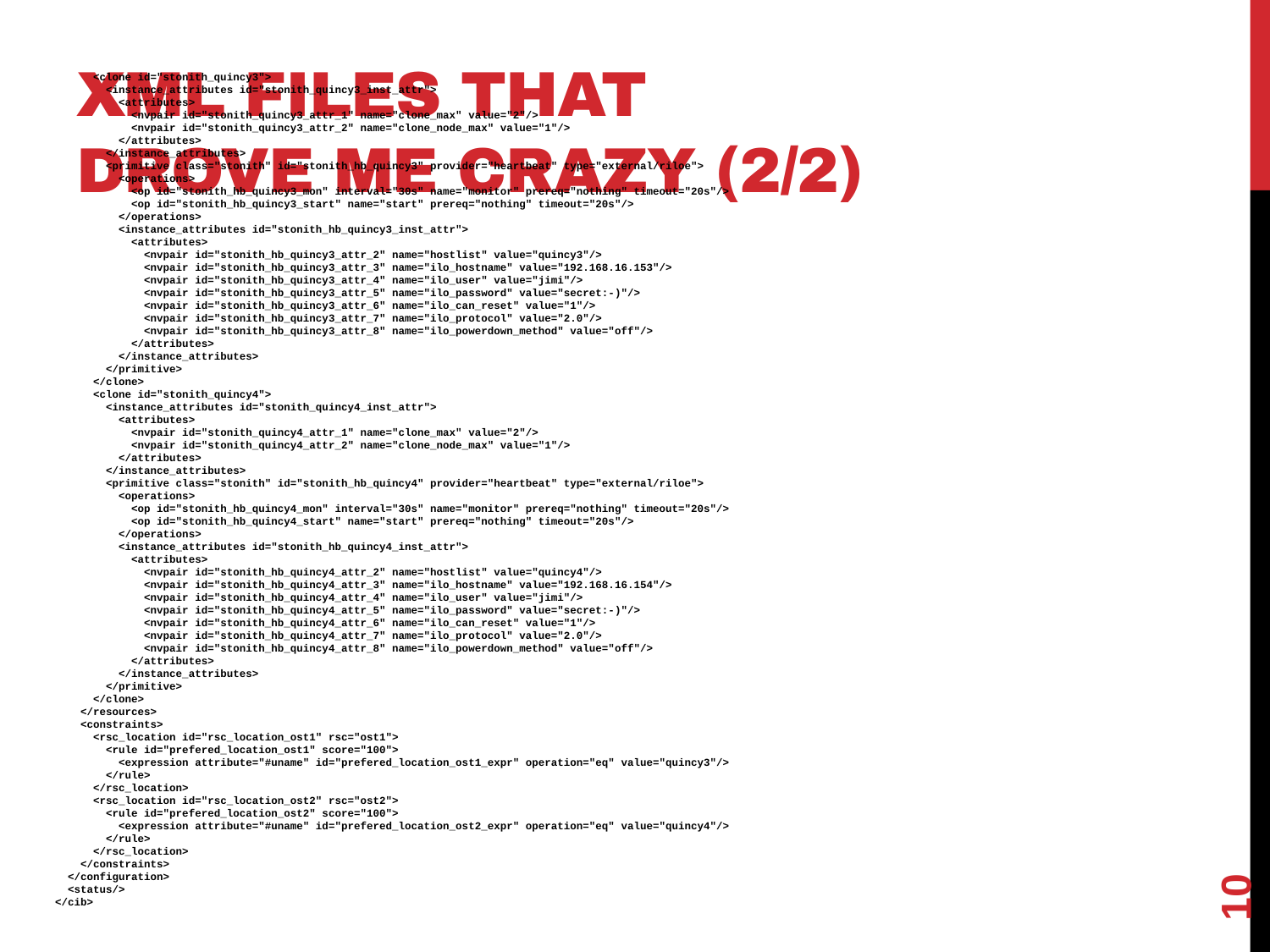

# XML files that drove me crazy (2/2)
      <clone id="stonith_quincy3">
        <instance_attributes id="stonith_quincy3_inst_attr">
          <attributes>
            <nvpair id="stonith_quincy3_attr_1" name="clone_max" value="2"/>
            <nvpair id="stonith_quincy3_attr_2" name="clone_node_max" value="1"/>
          </attributes>
        </instance_attributes>
        <primitive class="stonith" id="stonith_hb_quincy3" provider="heartbeat" type="external/riloe">
          <operations>
            <op id="stonith_hb_quincy3_mon" interval="30s" name="monitor" prereq="nothing" timeout="20s"/>
            <op id="stonith_hb_quincy3_start" name="start" prereq="nothing" timeout="20s"/>
          </operations>
          <instance_attributes id="stonith_hb_quincy3_inst_attr">
            <attributes>
              <nvpair id="stonith_hb_quincy3_attr_2" name="hostlist" value="quincy3"/>
              <nvpair id="stonith_hb_quincy3_attr_3" name="ilo_hostname" value="192.168.16.153"/>
              <nvpair id="stonith_hb_quincy3_attr_4" name="ilo_user" value="jimi"/>
              <nvpair id="stonith_hb_quincy3_attr_5" name="ilo_password" value="secret:-)"/>
              <nvpair id="stonith_hb_quincy3_attr_6" name="ilo_can_reset" value="1"/>
              <nvpair id="stonith_hb_quincy3_attr_7" name="ilo_protocol" value="2.0"/>
              <nvpair id="stonith_hb_quincy3_attr_8" name="ilo_powerdown_method" value="off"/>
            </attributes>
          </instance_attributes>
        </primitive>
      </clone>
      <clone id="stonith_quincy4">
        <instance_attributes id="stonith_quincy4_inst_attr">
          <attributes>
            <nvpair id="stonith_quincy4_attr_1" name="clone_max" value="2"/>
            <nvpair id="stonith_quincy4_attr_2" name="clone_node_max" value="1"/>
          </attributes>
        </instance_attributes>
        <primitive class="stonith" id="stonith_hb_quincy4" provider="heartbeat" type="external/riloe">
          <operations>
            <op id="stonith_hb_quincy4_mon" interval="30s" name="monitor" prereq="nothing" timeout="20s"/>
            <op id="stonith_hb_quincy4_start" name="start" prereq="nothing" timeout="20s"/>
          </operations>
          <instance_attributes id="stonith_hb_quincy4_inst_attr">
            <attributes>
              <nvpair id="stonith_hb_quincy4_attr_2" name="hostlist" value="quincy4"/>
              <nvpair id="stonith_hb_quincy4_attr_3" name="ilo_hostname" value="192.168.16.154"/>
              <nvpair id="stonith_hb_quincy4_attr_4" name="ilo_user" value="jimi"/>
              <nvpair id="stonith_hb_quincy4_attr_5" name="ilo_password" value="secret:-)"/>
              <nvpair id="stonith_hb_quincy4_attr_6" name="ilo_can_reset" value="1"/>
              <nvpair id="stonith_hb_quincy4_attr_7" name="ilo_protocol" value="2.0"/>
              <nvpair id="stonith_hb_quincy4_attr_8" name="ilo_powerdown_method" value="off"/>
            </attributes>
          </instance_attributes>
        </primitive>
      </clone>
    </resources>
    <constraints>
      <rsc_location id="rsc_location_ost1" rsc="ost1">
        <rule id="prefered_location_ost1" score="100">
          <expression attribute="#uname" id="prefered_location_ost1_expr" operation="eq" value="quincy3"/>
        </rule>
      </rsc_location>
      <rsc_location id="rsc_location_ost2" rsc="ost2">
        <rule id="prefered_location_ost2" score="100">
          <expression attribute="#uname" id="prefered_location_ost2_expr" operation="eq" value="quincy4"/>
        </rule>
      </rsc_location>
    </constraints>
  </configuration>
  <status/>
</cib>
10